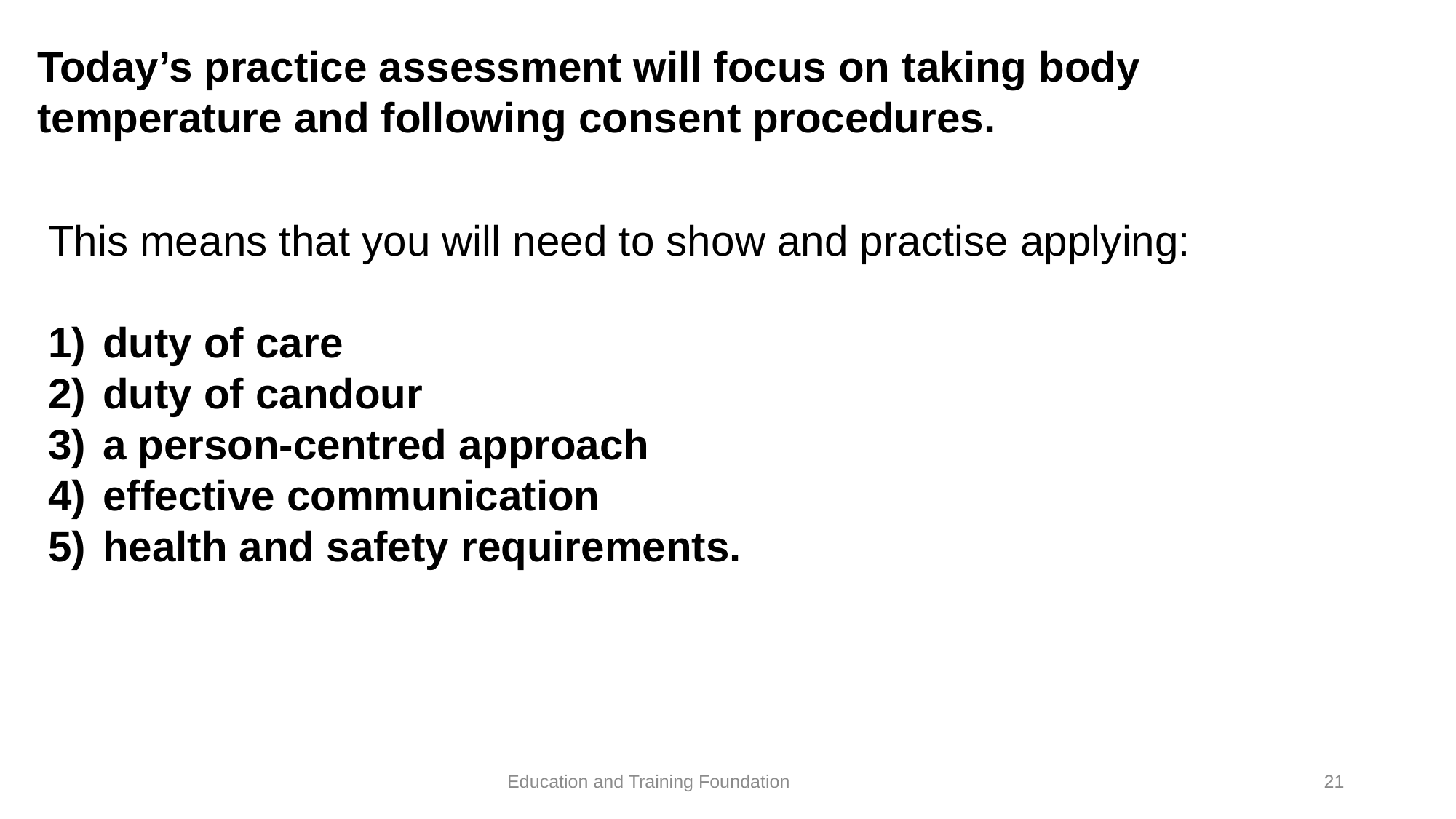

# Today’s practice assessment will focus on taking body temperature and following consent procedures.

This means that you will need to show and practise applying:

duty of care
duty of candour
a person-centred approach
effective communication
health and safety requirements.
21
Education and Training Foundation